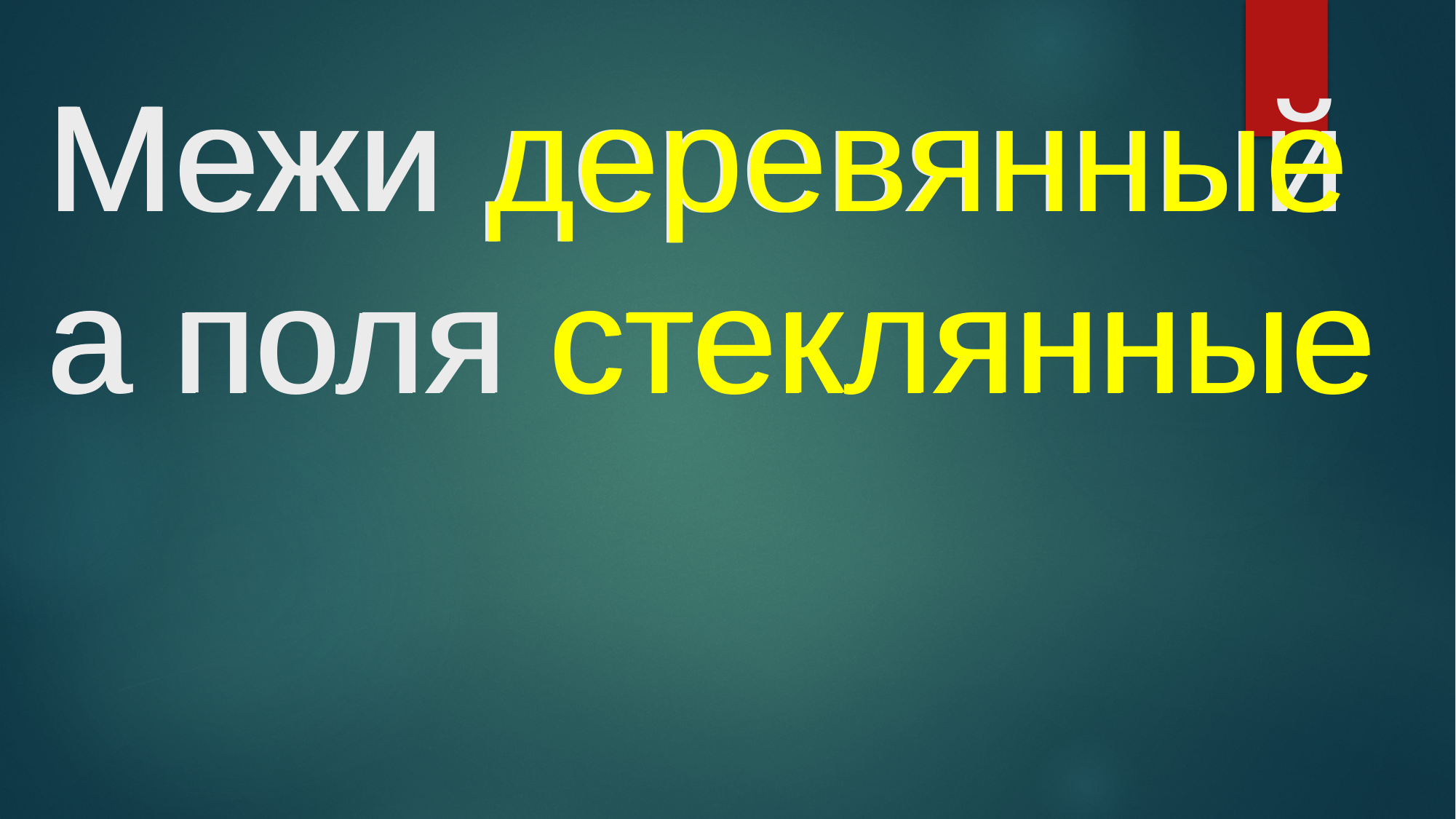

# Межи деревянный а поля стеклянные
Межи деревянные а поля стеклянные